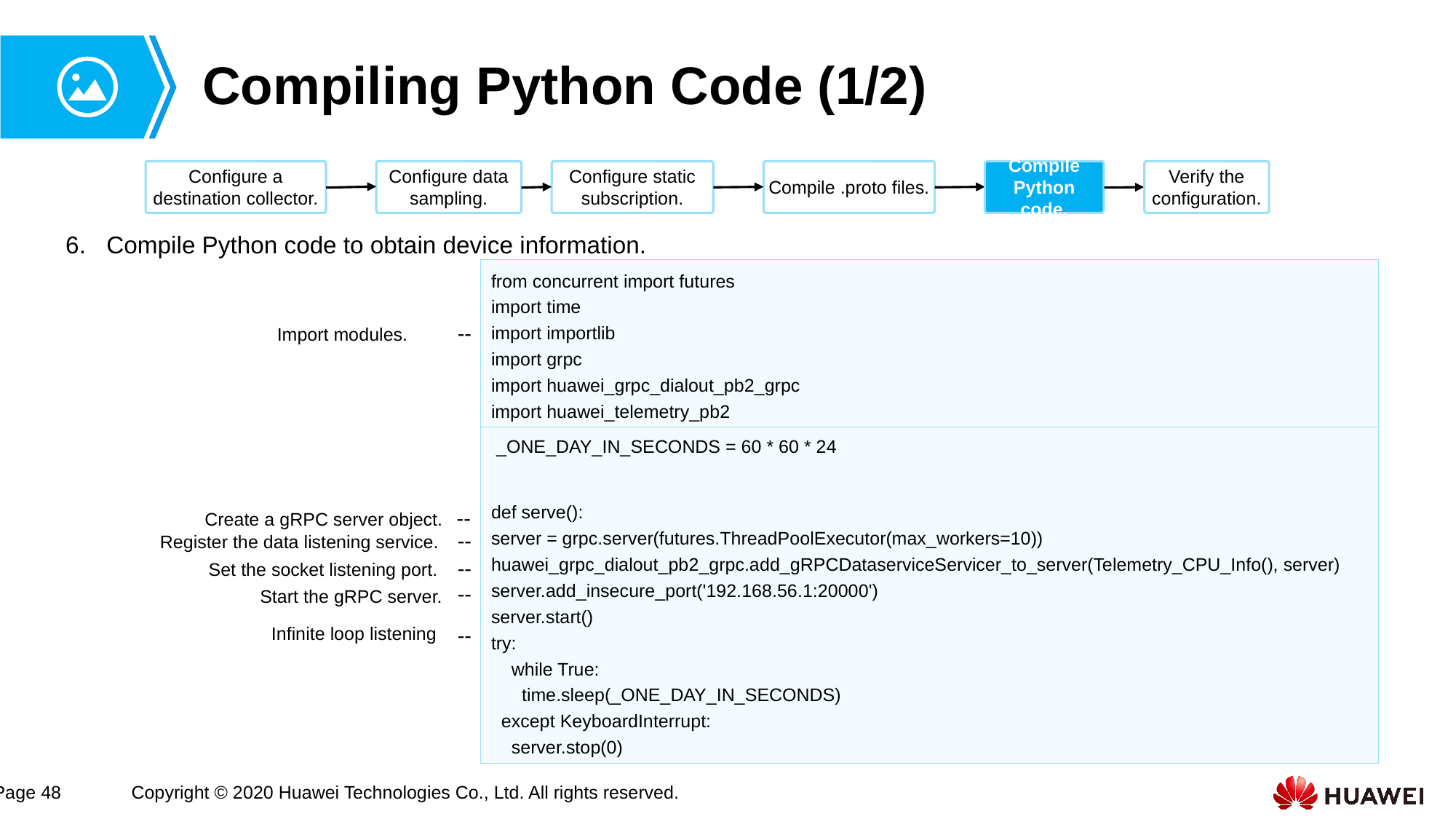

# Compiling Python Code (1/2)
Configure a destination collector.
Configure data sampling.
Configure static subscription.
Compile .proto files.
Compile Python code.
Verify the configuration.
Compile Python code to obtain device information.

from concurrent import futures
import time
import importlib
import grpc
import huawei_grpc_dialout_pb2_grpc
import huawei_telemetry_pb2
 _ONE_DAY_IN_SECONDS = 60 * 60 * 24

def serve():
server = grpc.server(futures.ThreadPoolExecutor(max_workers=10))
huawei_grpc_dialout_pb2_grpc.add_gRPCDataserviceServicer_to_server(Telemetry_CPU_Info(), server)
server.add_insecure_port('192.168.56.1:20000')
server.start()
try:
    while True:
      time.sleep(_ONE_DAY_IN_SECONDS)
  except KeyboardInterrupt:
    server.stop(0)
Import modules.
--
 Create a gRPC server object.
--
--
Register the data listening service.
--
Set the socket listening port.
--
Start the gRPC server.
--
Infinite loop listening